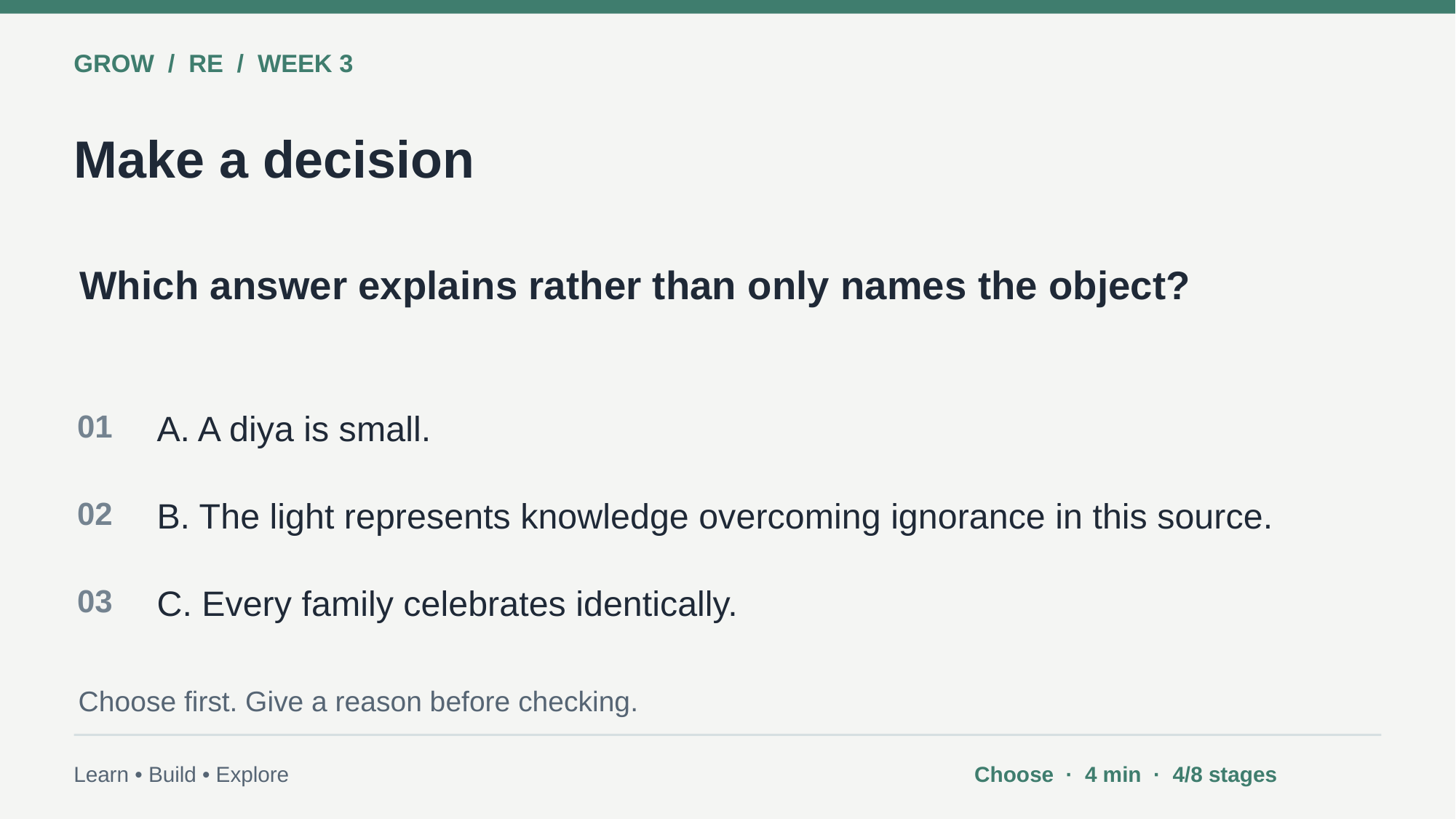

GROW  /  RE  /  WEEK 3
Make a decision
Which answer explains rather than only names the object?
01
A. A diya is small.
02
B. The light represents knowledge overcoming ignorance in this source.
03
C. Every family celebrates identically.
Choose first. Give a reason before checking.

Learn • Build • Explore
Choose  ·  4 min  ·  4/8 stages